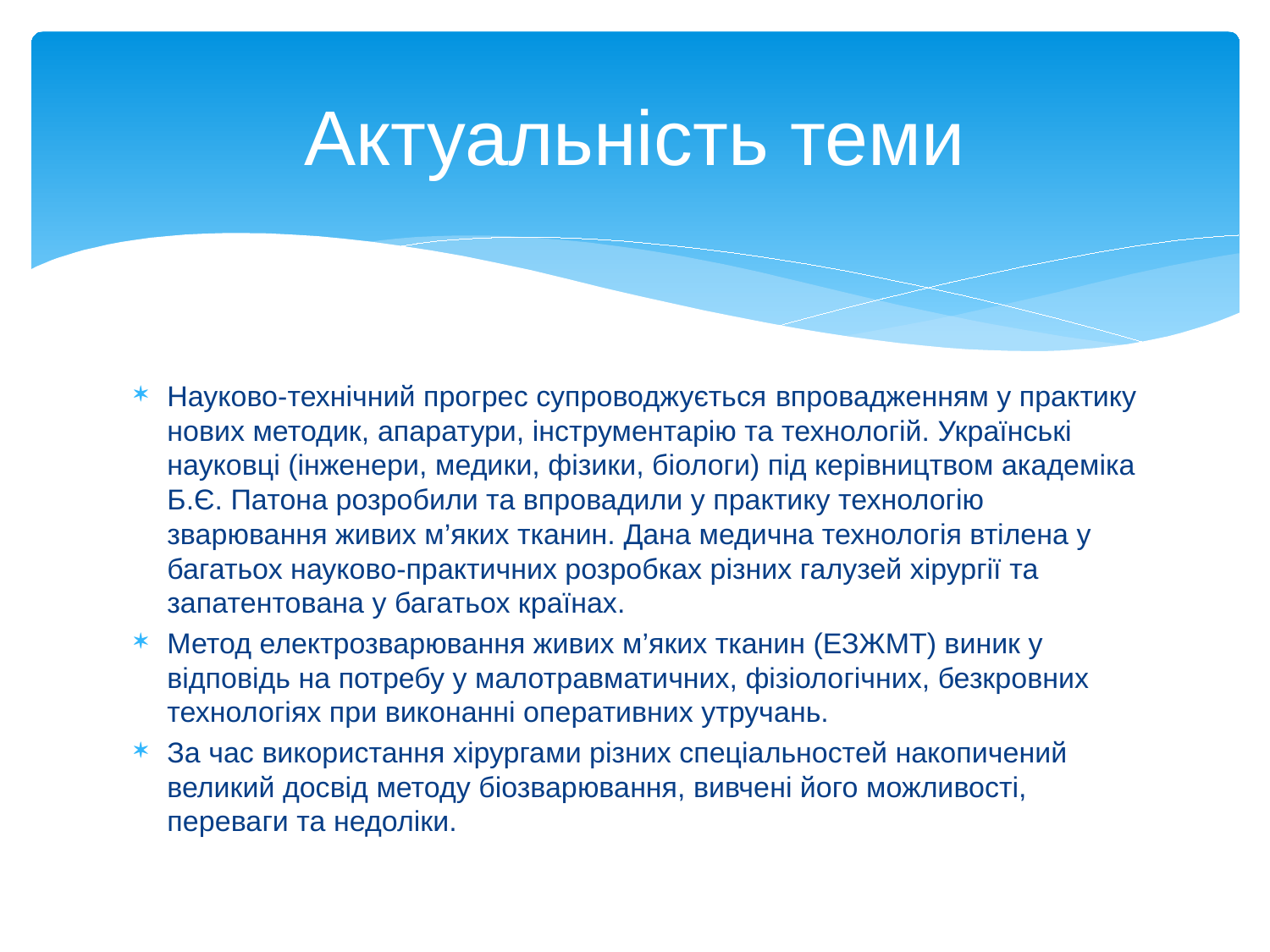

# Актуальність теми
Науково-технічний прогрес супроводжується впровадженням у практику нових методик, апаратури, інструментарію та технологій. Українські науковці (інженери, медики, фізики, біологи) під керівництвом академіка Б.Є. Патона розробили та впровадили у практику технологію зварювання живих м’яких тканин. Дана медична технологія втілена у багатьох науково-практичних розробках різних галузей хірургії та запатентована у багатьох країнах.
Метод електрозварювання живих м’яких тканин (ЕЗЖМТ) виник у відповідь на потребу у малотравматичних, фізіологічних, безкровних технологіях при виконанні оперативних утручань.
За час використання хірургами різних спеціальностей накопичений великий досвід методу біозварювання, вивчені його можливості, переваги та недоліки.